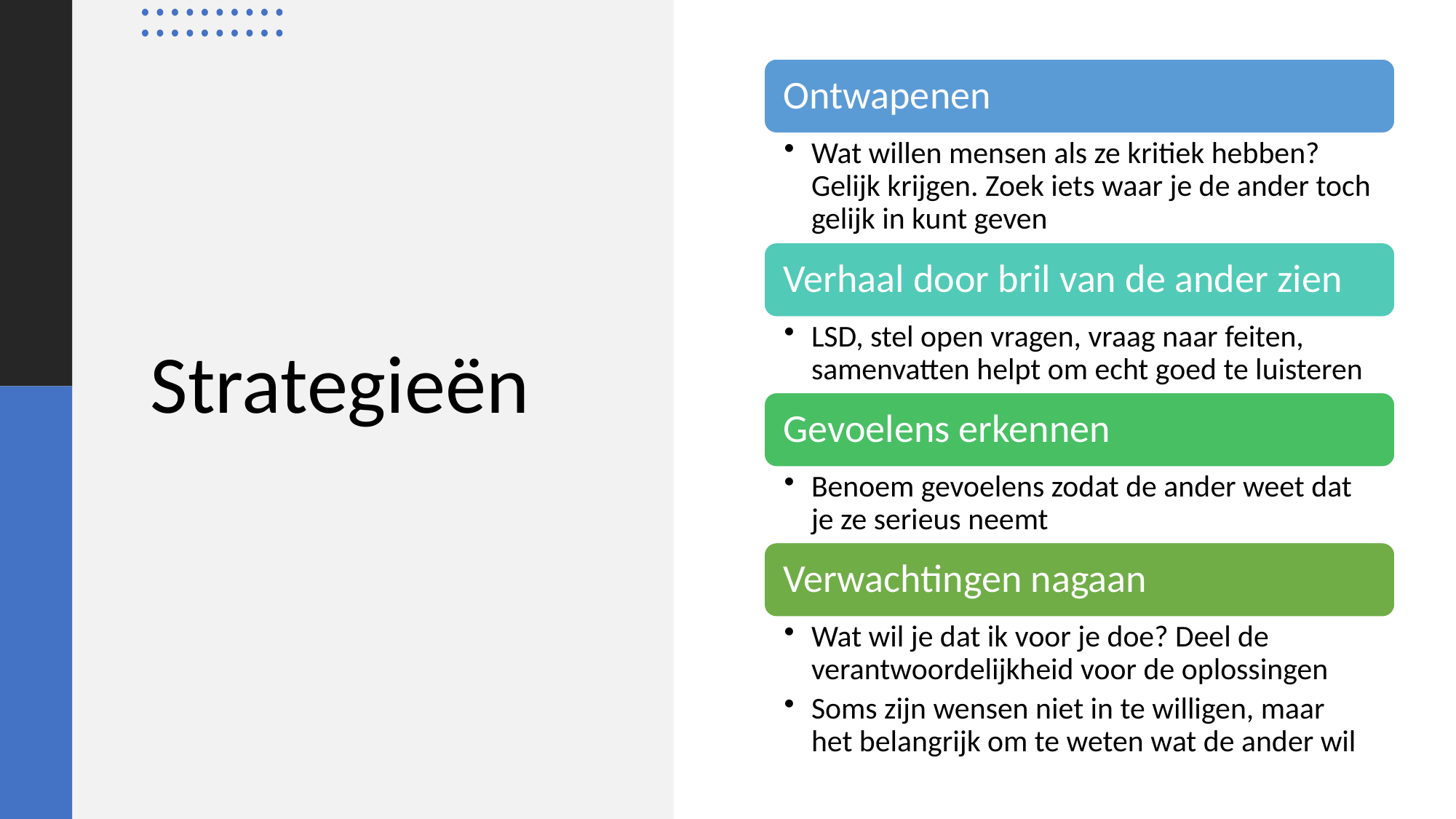

Ontwapenen
Wat willen mensen als ze kritiek hebben? Gelijk krijgen. Zoek iets waar je de ander toch gelijk in kunt geven
Verhaal door bril van de ander zien
LSD, stel open vragen, vraag naar feiten, samenvatten helpt om echt goed te luisteren
Gevoelens erkennen
Benoem gevoelens zodat de ander weet dat je ze serieus neemt
Verwachtingen nagaan
Wat wil je dat ik voor je doe? Deel de verantwoordelijkheid voor de oplossingen
Soms zijn wensen niet in te willigen, maar het belangrijk om te weten wat de ander wil
# Strategieën